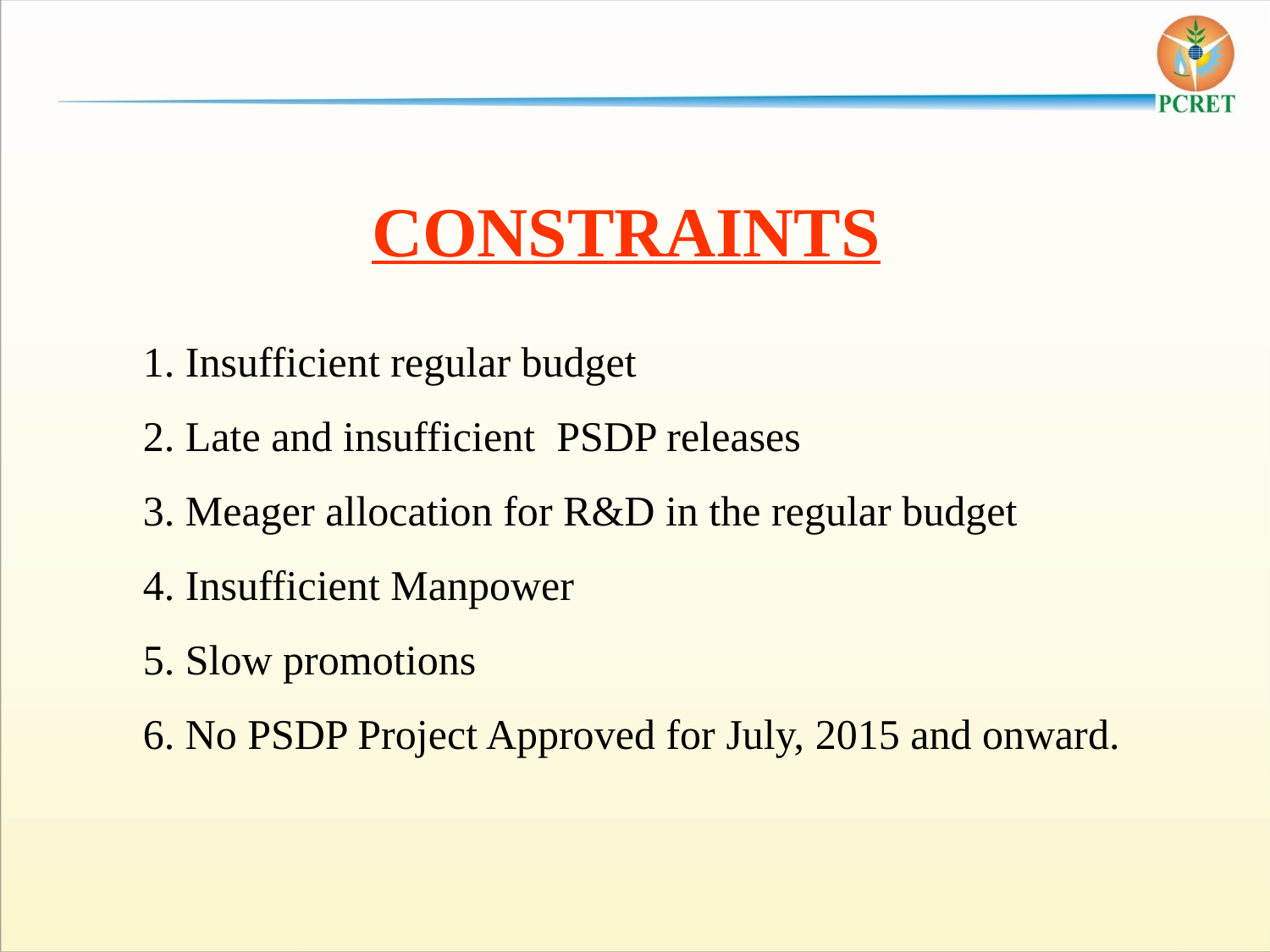

CONSTRAINTS
Insufficient regular budget
Late and insufficient  PSDP releases
Meager allocation for R&D in the regular budget
Insufficient Manpower
Slow promotions
No PSDP Project Approved for July, 2015 and onward.